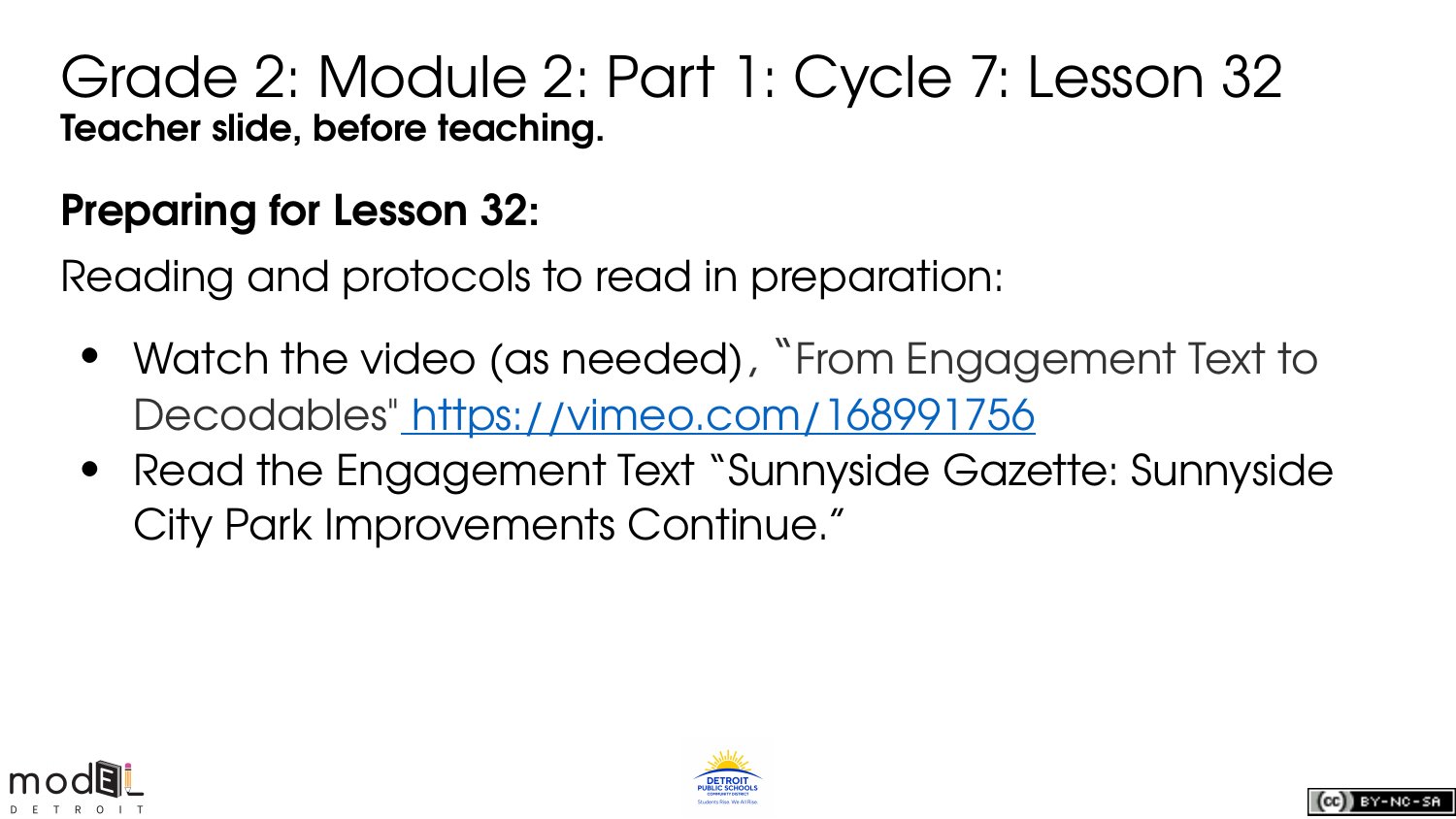

# Grade 2: Module 2: Part 1: Cycle 7: Lesson 32
Teacher slide, before teaching.
Preparing for Lesson 32:
Reading and protocols to read in preparation:
Watch the video (as needed), “From Engagement Text to Decodables" https://vimeo.com/168991756
Read the Engagement Text “Sunnyside Gazette: Sunnyside City Park Improvements Continue.”